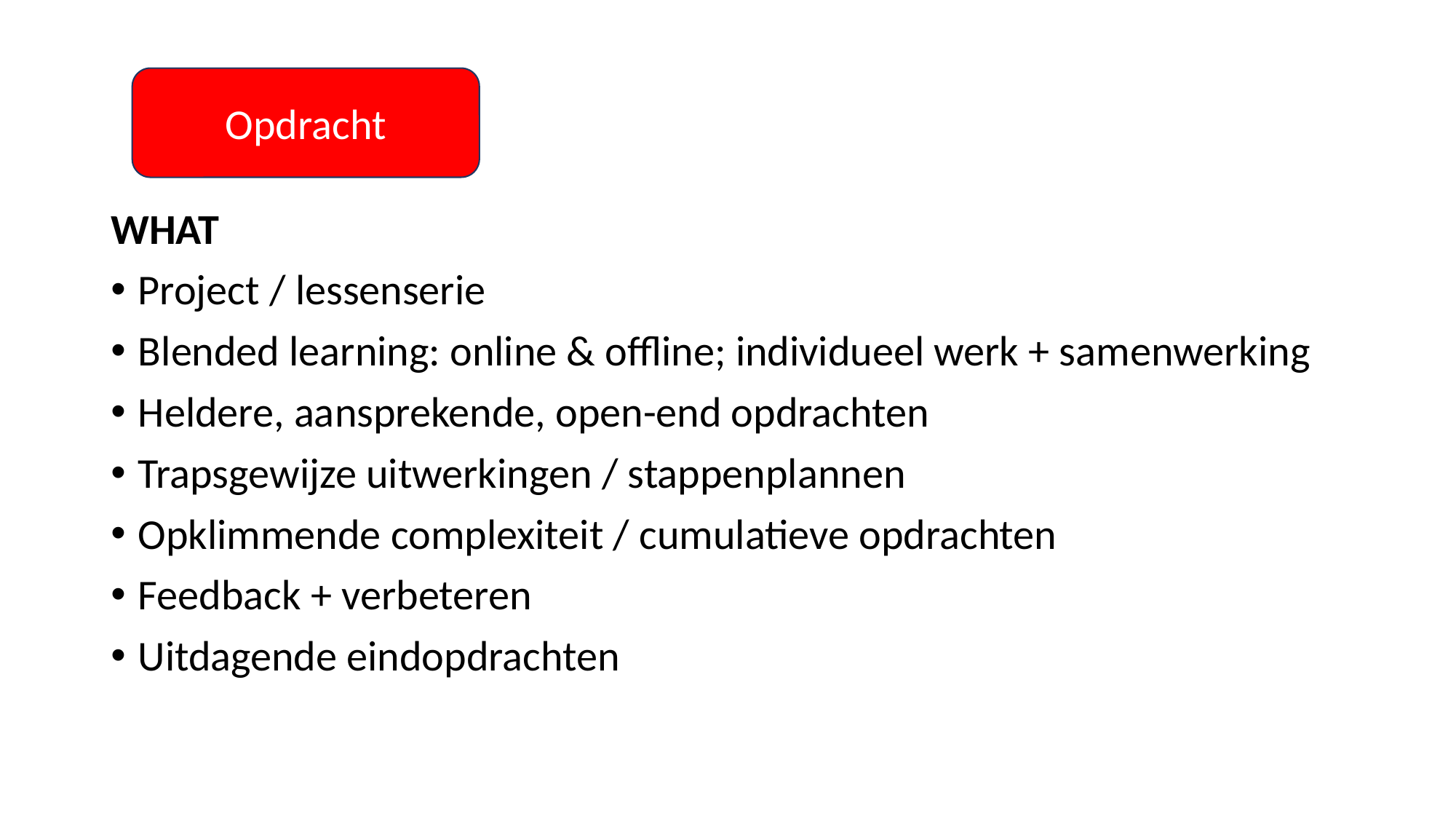

#
Opdracht
WHAT
Project / lessenserie
Blended learning: online & offline; individueel werk + samenwerking
Heldere, aansprekende, open-end opdrachten
Trapsgewijze uitwerkingen / stappenplannen
Opklimmende complexiteit / cumulatieve opdrachten
Feedback + verbeteren
Uitdagende eindopdrachten